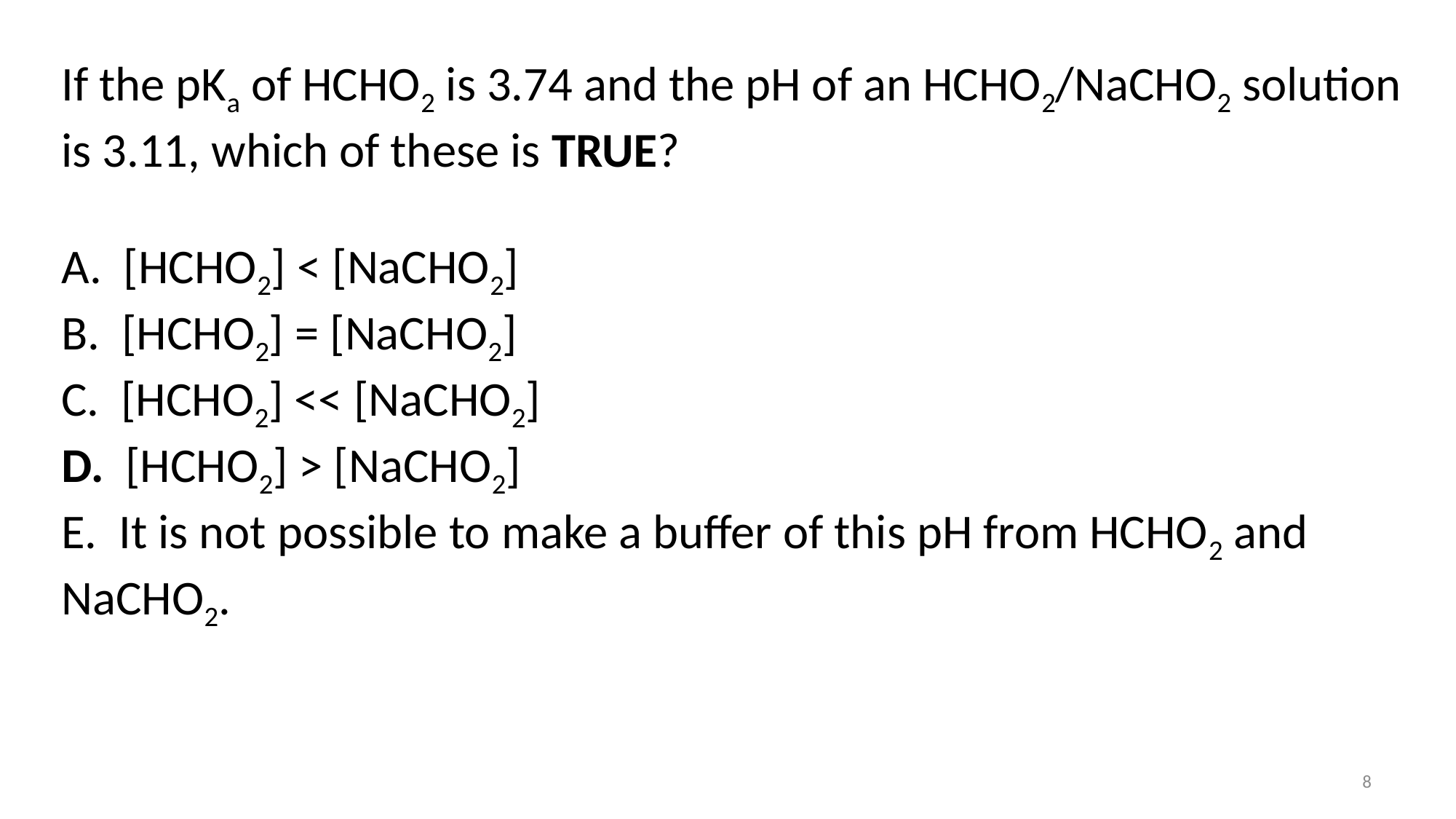

If the pKa of HCHO2 is 3.74 and the pH of an HCHO2/NaCHO2 solution is 3.11, which of these is TRUE?

A.  [HCHO2] < [NaCHO2]
B.  [HCHO2] = [NaCHO2]
C.  [HCHO2] << [NaCHO2]
D.  [HCHO2] > [NaCHO2]
E.  It is not possible to make a buffer of this pH from HCHO2 and NaCHO2.
8